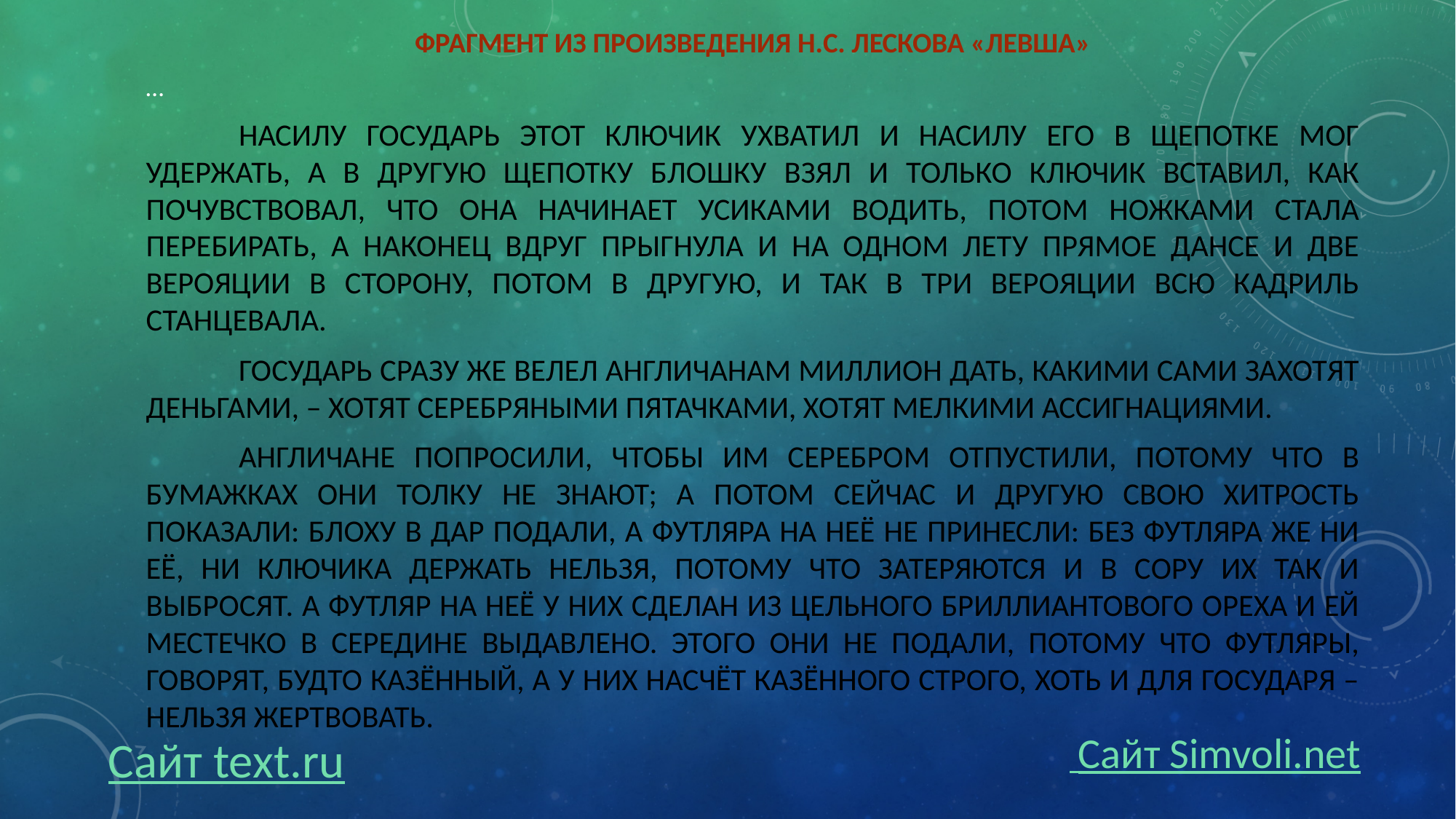

Фрагмент из произведения Н.С. Лескова «Левша»
…
	Насилу государь этот ключик ухватил и насилу его в щепотке мог удержать, а в другую щепотку блошку взял и только ключик вставил, как почувствовал, что она начинает усиками водить, потом ножками стала перебирать, а наконец вдруг прыгнула и на одном лету прямое дансе и две верояции в сторону, потом в другую, и так в три верояции всю кадриль станцевала.
	Государь сразу же велел англичанам миллион дать, какими сами захотят деньгами, – хотят серебряными пятачками, хотят мелкими ассигнациями.
	Англичане попросили, чтобы им серебром отпустили, потому что в бумажках они толку не знают; а потом сейчас и другую свою хитрость показали: блоху в дар подали, а футляра на неё не принесли: без футляра же ни её, ни ключика держать нельзя, потому что затеряются и в сору их так и выбросят. А футляр на неё у них сделан из цельного бриллиантового ореха и ей местечко в середине выдавлено. Этого они не подали, потому что футляры, говорят, будто казённый, а у них насчёт казённого строго, хоть и для государя – нельзя жертвовать.

 Сайт Simvoli.net

Сайт text.ru